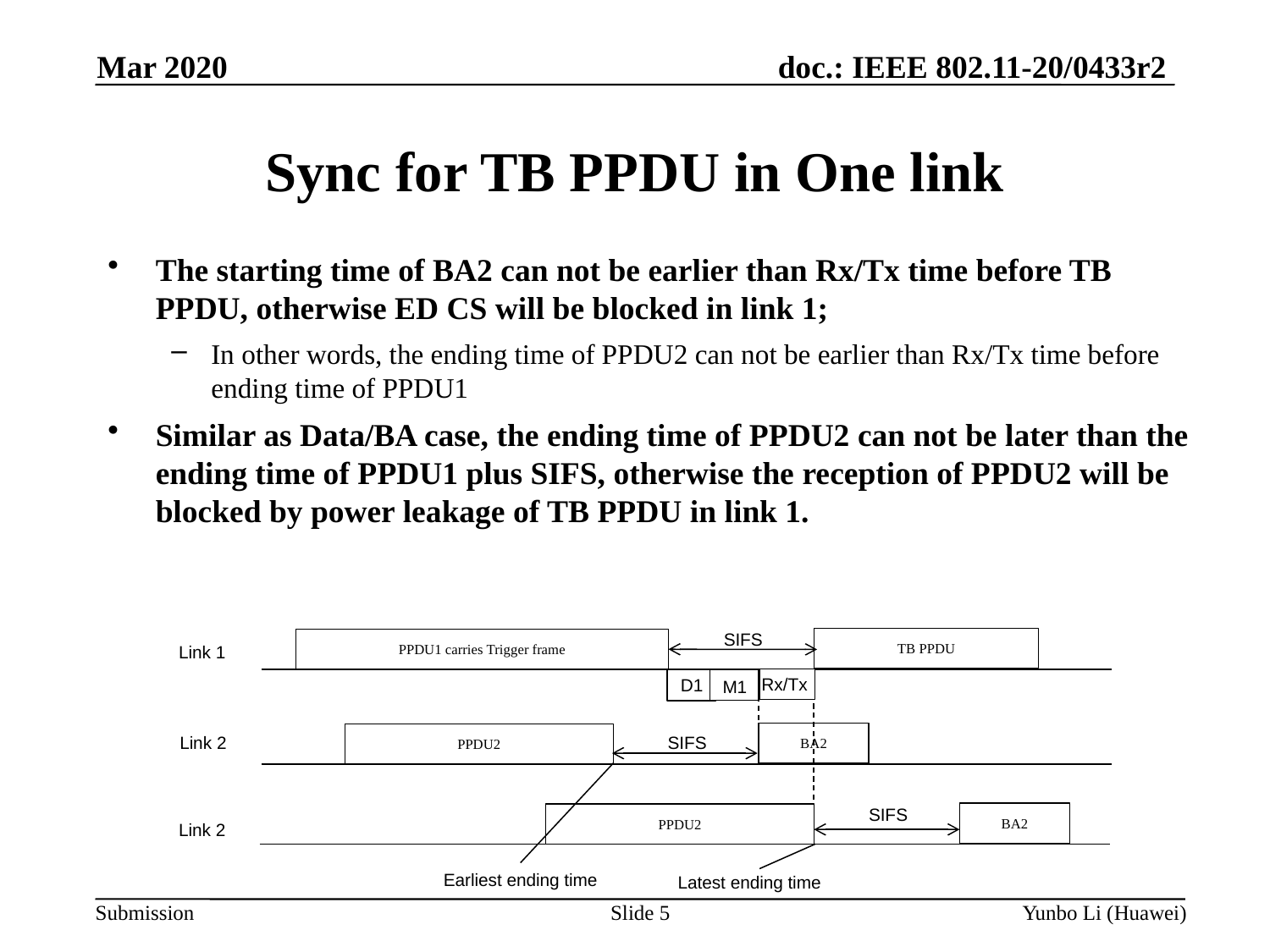

Mar 2020
Sync for TB PPDU in One link
The starting time of BA2 can not be earlier than Rx/Tx time before TB PPDU, otherwise ED CS will be blocked in link 1;
In other words, the ending time of PPDU2 can not be earlier than Rx/Tx time before ending time of PPDU1
Similar as Data/BA case, the ending time of PPDU2 can not be later than the ending time of PPDU1 plus SIFS, otherwise the reception of PPDU2 will be blocked by power leakage of TB PPDU in link 1.

SIFS
TB PPDU
PPDU1 carries Trigger frame
Link 1
Rx/Tx
D1

M1
BA2
PPDU2
Link 2
SIFS
SIFS
BA2
PPDU2
Link 2
Earliest ending time
Latest ending time
Slide 5
Yunbo Li (Huawei)